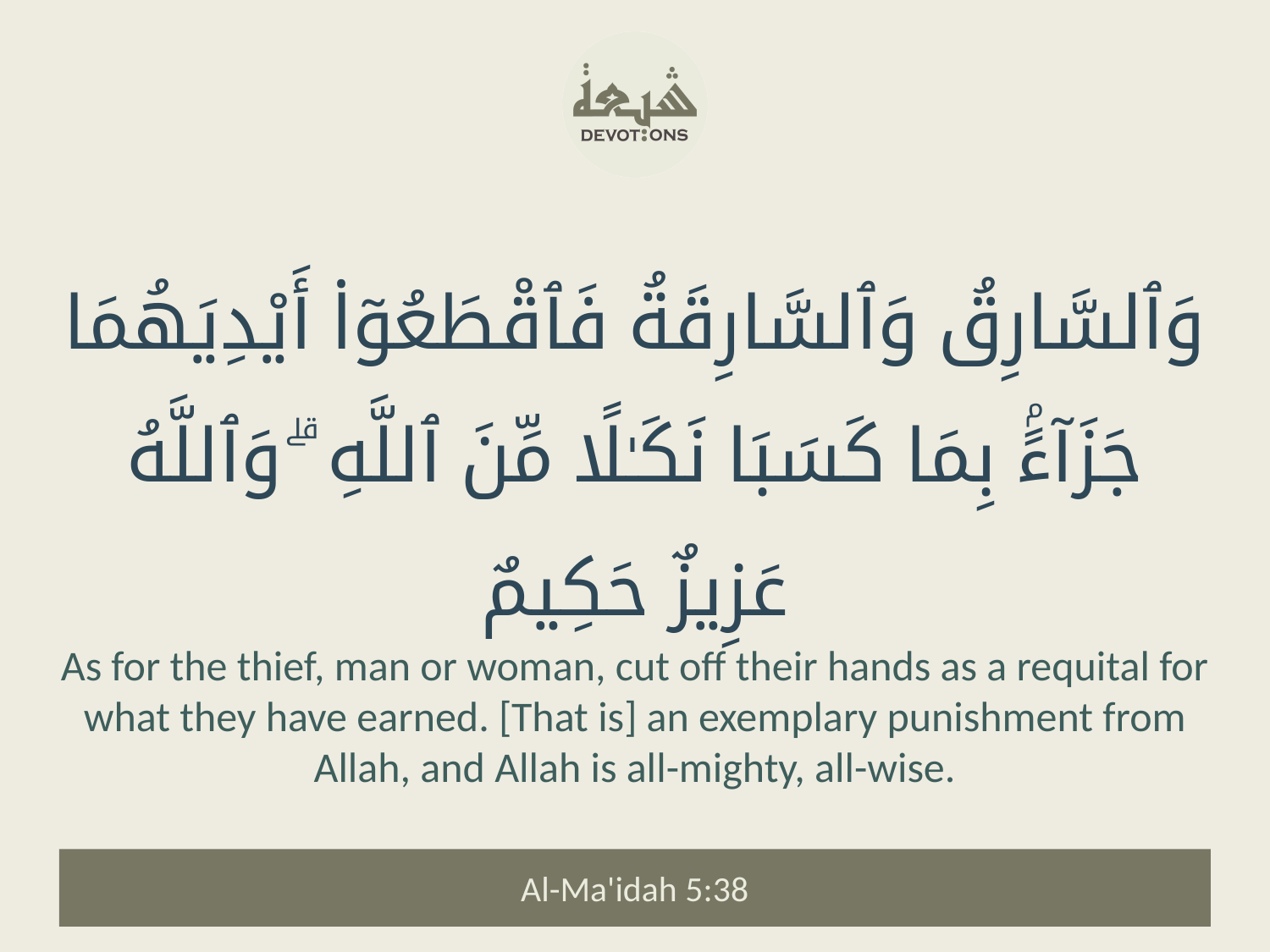

وَٱلسَّارِقُ وَٱلسَّارِقَةُ فَٱقْطَعُوٓا۟ أَيْدِيَهُمَا جَزَآءًۢ بِمَا كَسَبَا نَكَـٰلًا مِّنَ ٱللَّهِ ۗ وَٱللَّهُ عَزِيزٌ حَكِيمٌ
As for the thief, man or woman, cut off their hands as a requital for what they have earned. [That is] an exemplary punishment from Allah, and Allah is all-mighty, all-wise.
Al-Ma'idah 5:38